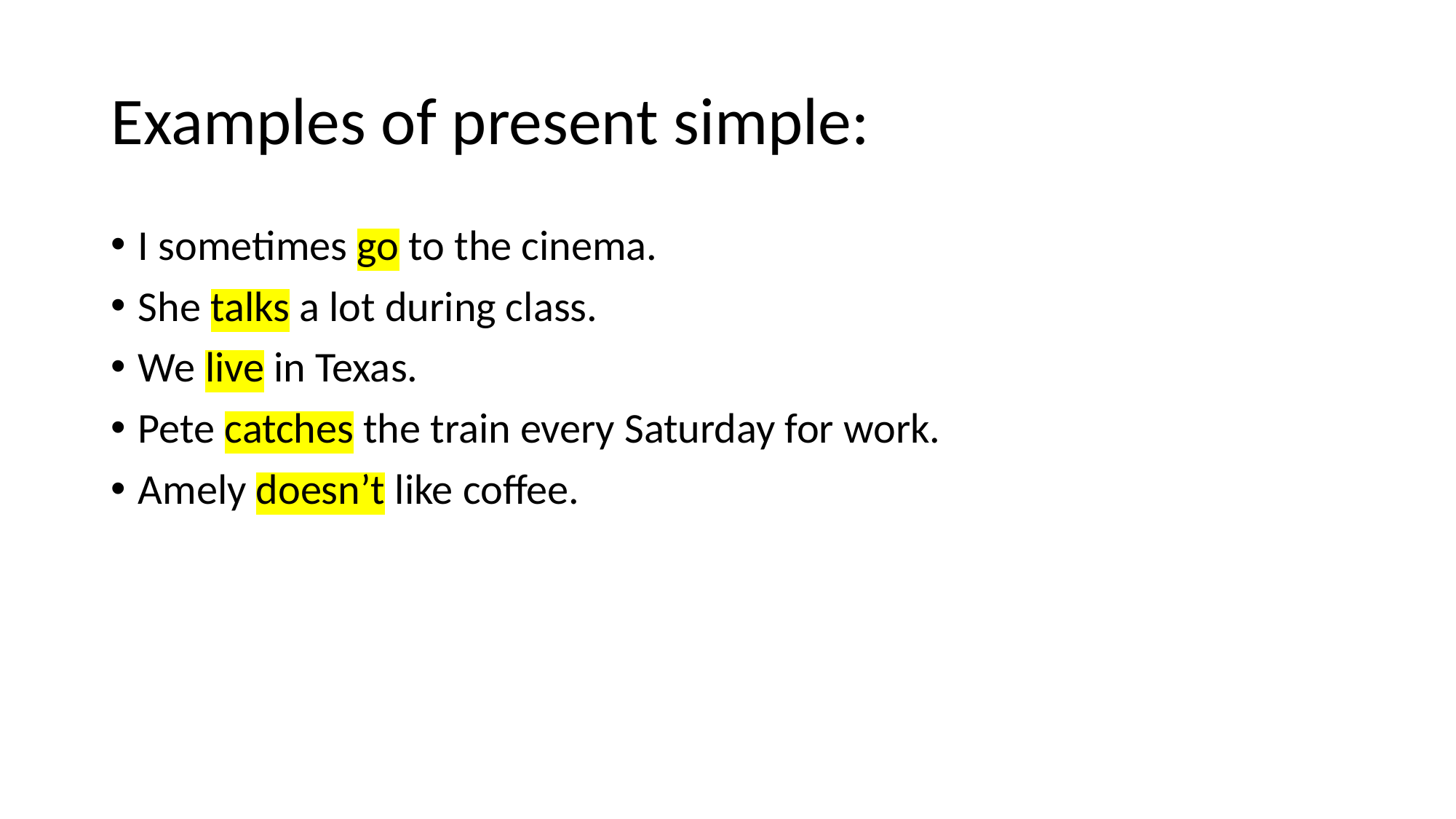

# Examples of present simple:
I sometimes go to the cinema.
She talks a lot during class.
We live in Texas.
Pete catches the train every Saturday for work.
Amely doesn’t like coffee.